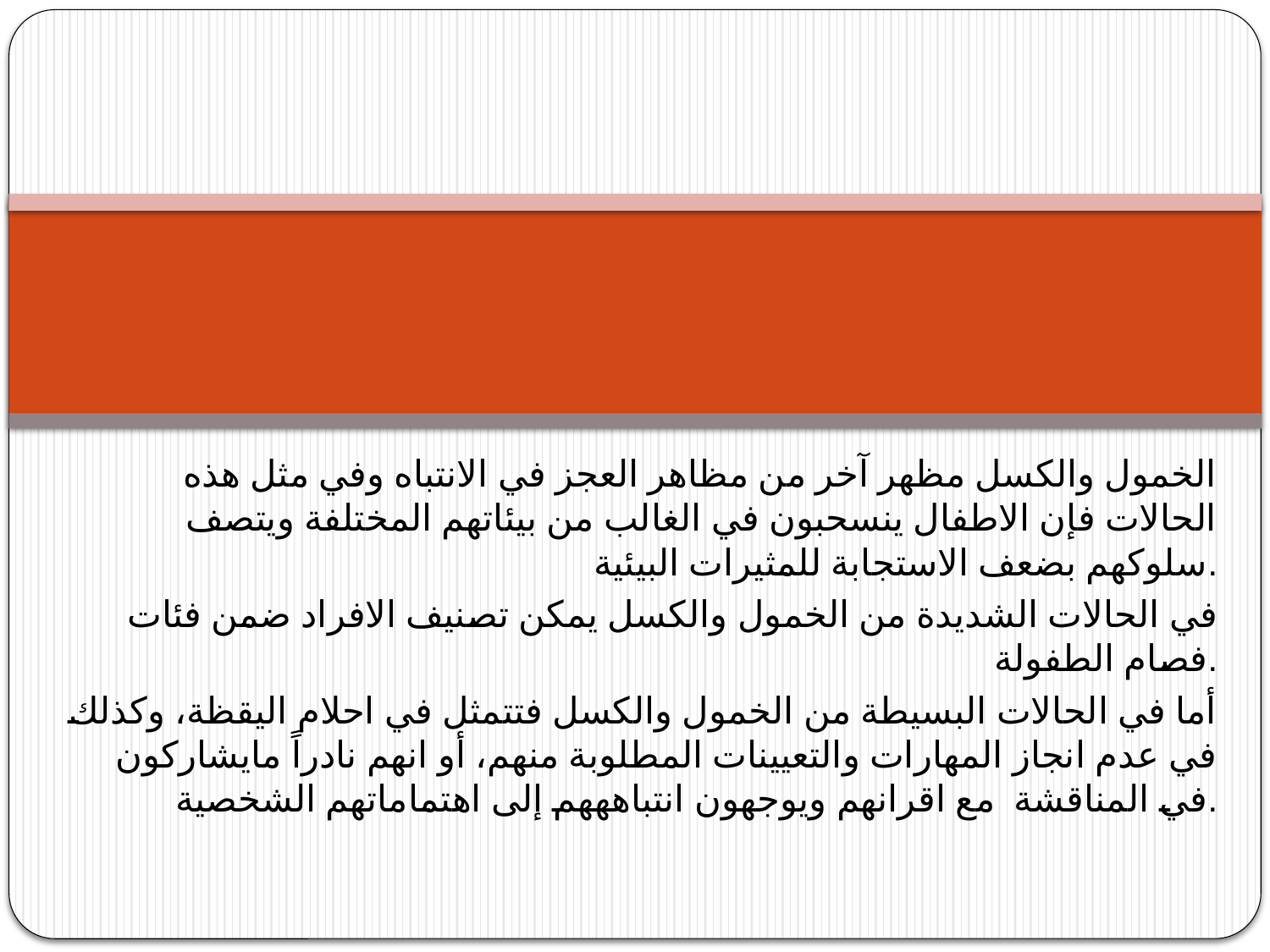

#
الخمول والكسل مظهر آخر من مظاهر العجز في الانتباه وفي مثل هذه الحالات فإن الاطفال ينسحبون في الغالب من بيئاتهم المختلفة ويتصف سلوكهم بضعف الاستجابة للمثيرات البيئية.
في الحالات الشديدة من الخمول والكسل يمكن تصنيف الافراد ضمن فئات فصام الطفولة.
أما في الحالات البسيطة من الخمول والكسل فتتمثل في احلام اليقظة، وكذلك في عدم انجاز المهارات والتعيينات المطلوبة منهم، أو انهم نادراً مايشاركون في المناقشة  مع اقرانهم ويوجهون انتباهههم إلى اهتماماتهم الشخصية.